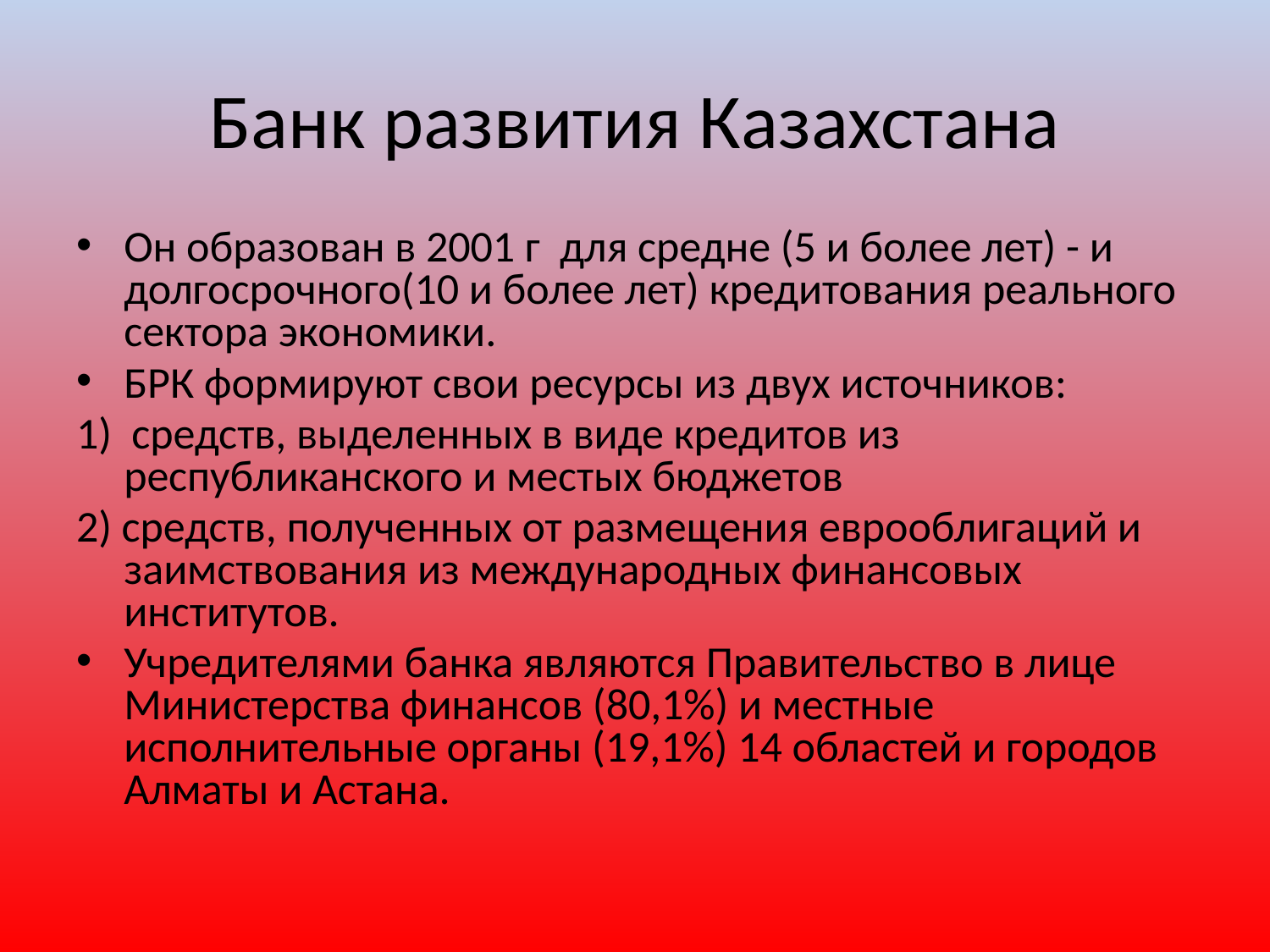

# Банк развития Казахстана
Он образован в 2001 г  для средне (5 и более лет) - и долгосрочного(10 и более лет) кредитования реального сектора экономики.
БРК формируют свои ресурсы из двух источников:
1)  средств, выделенных в виде кредитов из республиканского и местых бюджетов
2) средств, полученных от размещения еврооблигаций и заимствования из международных финансовых институтов.
Учредителями банка являются Правительство в лице Министерства финансов (80,1%) и местные исполнительные органы (19,1%) 14 областей и городов Алматы и Астана.